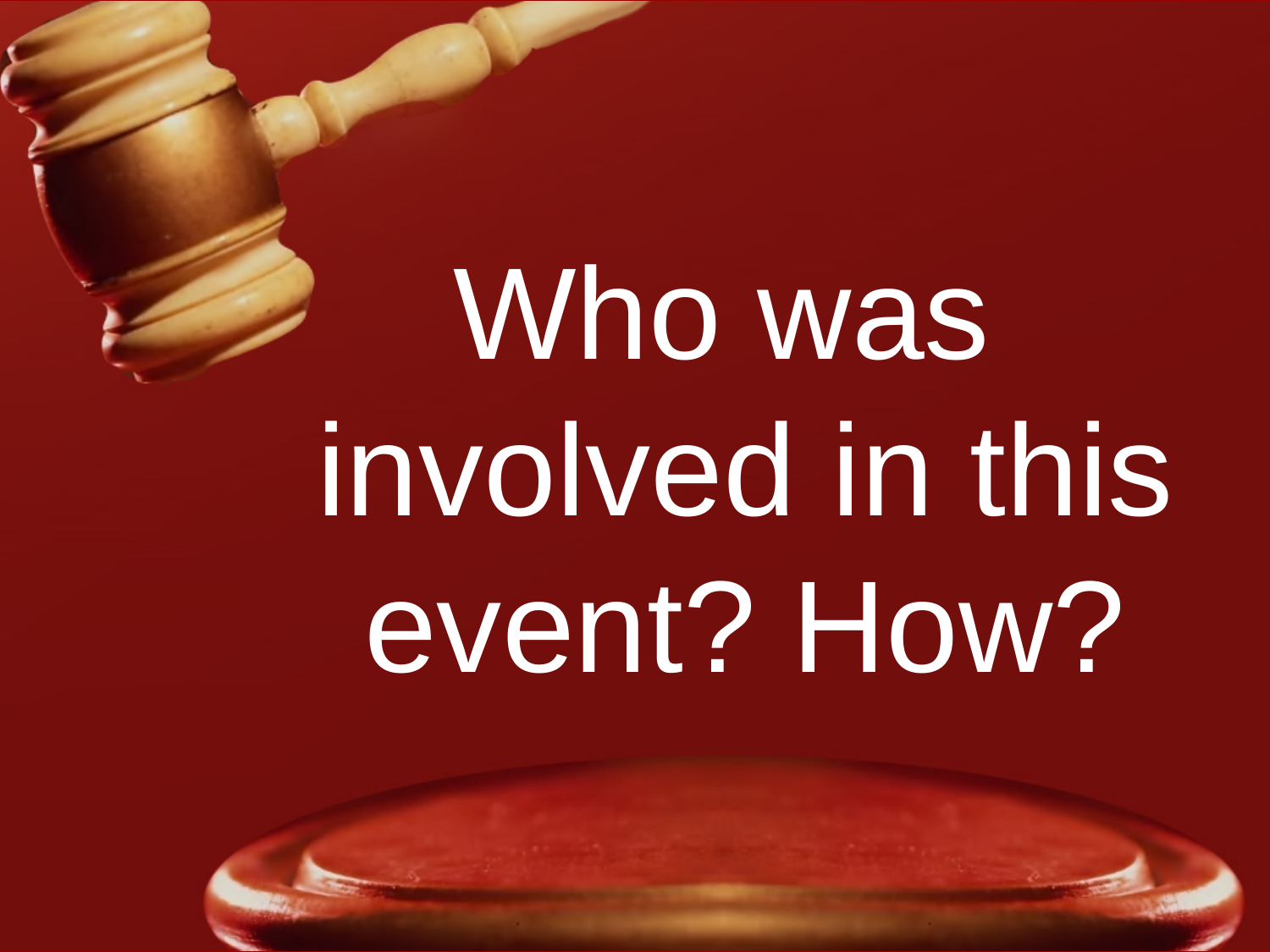

Who was involved in this event? How?